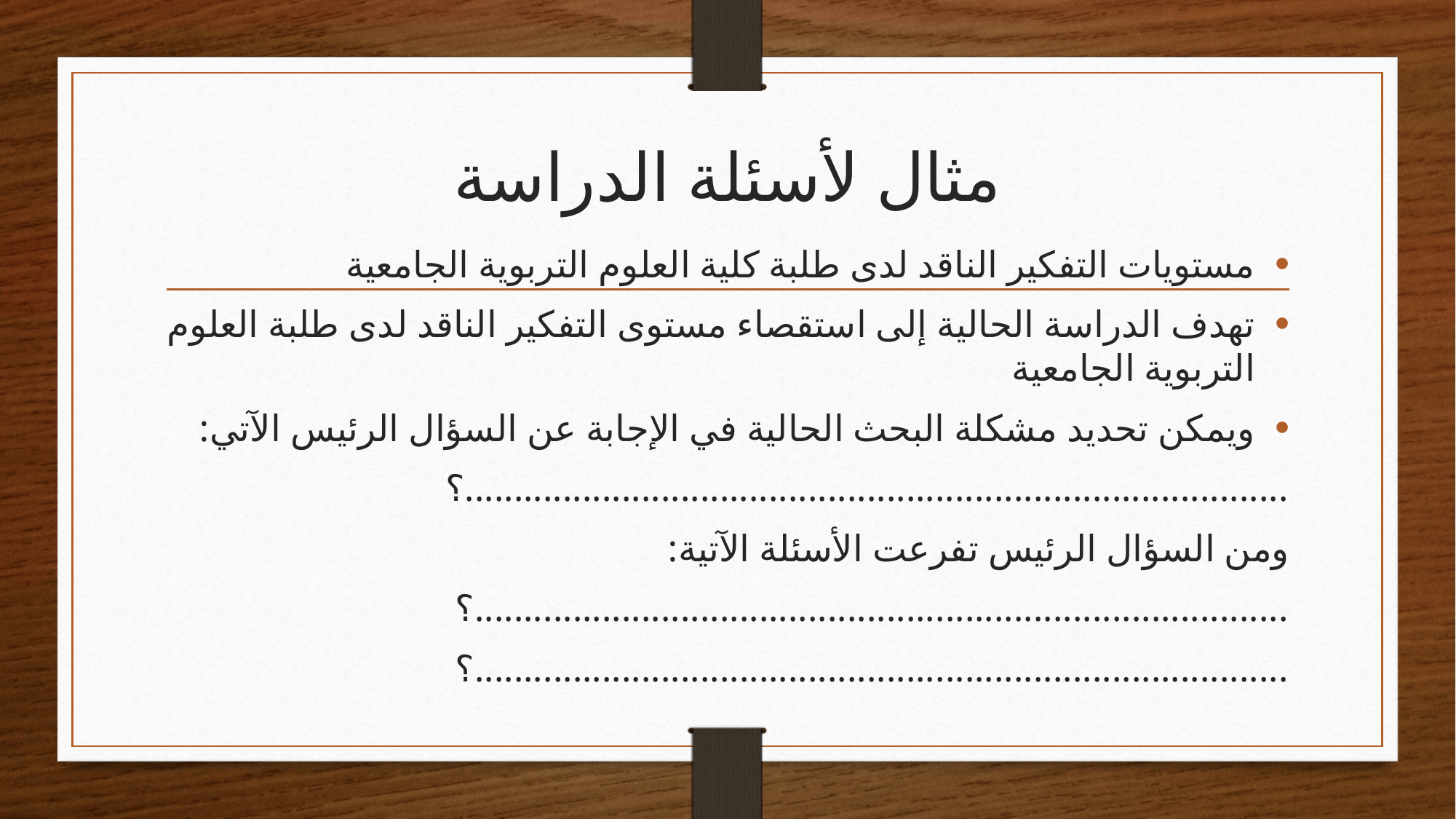

# مثال لأسئلة الدراسة
مستويات التفكير الناقد لدى طلبة كلية العلوم التربوية الجامعية
تهدف الدراسة الحالية إلى استقصاء مستوى التفكير الناقد لدى طلبة العلوم التربوية الجامعية
ويمكن تحديد مشكلة البحث الحالية في الإجابة عن السؤال الرئيس الآتي:
....................................................................................؟
ومن السؤال الرئيس تفرعت الأسئلة الآتية:
...................................................................................؟
...................................................................................؟